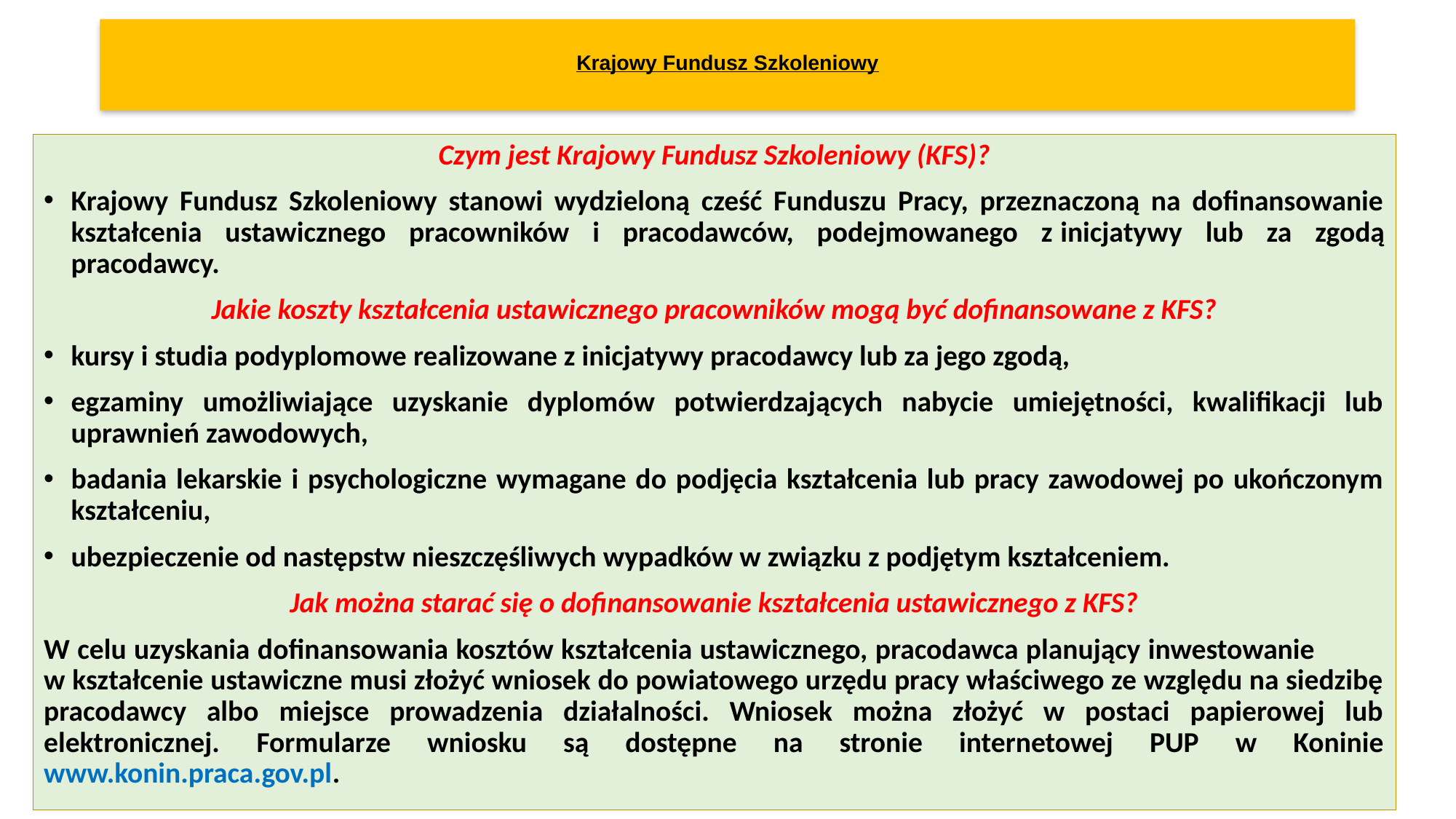

# Krajowy Fundusz Szkoleniowy
Czym jest Krajowy Fundusz Szkoleniowy (KFS)?
Krajowy Fundusz Szkoleniowy stanowi wydzieloną cześć Funduszu Pracy, przeznaczoną na dofinansowanie kształcenia ustawicznego pracowników i pracodawców, podejmowanego z inicjatywy lub za zgodą pracodawcy.
Jakie koszty kształcenia ustawicznego pracowników mogą być dofinansowane z KFS?
kursy i studia podyplomowe realizowane z inicjatywy pracodawcy lub za jego zgodą,
egzaminy umożliwiające uzyskanie dyplomów potwierdzających nabycie umiejętności, kwalifikacji lub uprawnień zawodowych,
badania lekarskie i psychologiczne wymagane do podjęcia kształcenia lub pracy zawodowej po ukończonym kształceniu,
ubezpieczenie od następstw nieszczęśliwych wypadków w związku z podjętym kształceniem.
Jak można starać się o dofinansowanie kształcenia ustawicznego z KFS?
W celu uzyskania dofinansowania kosztów kształcenia ustawicznego, pracodawca planujący inwestowanie          w kształcenie ustawiczne musi złożyć wniosek do powiatowego urzędu pracy właściwego ze względu na siedzibę pracodawcy albo miejsce prowadzenia działalności. Wniosek można złożyć w postaci papierowej lub elektronicznej. Formularze wniosku są dostępne na stronie internetowej PUP w Koninie www.konin.praca.gov.pl.